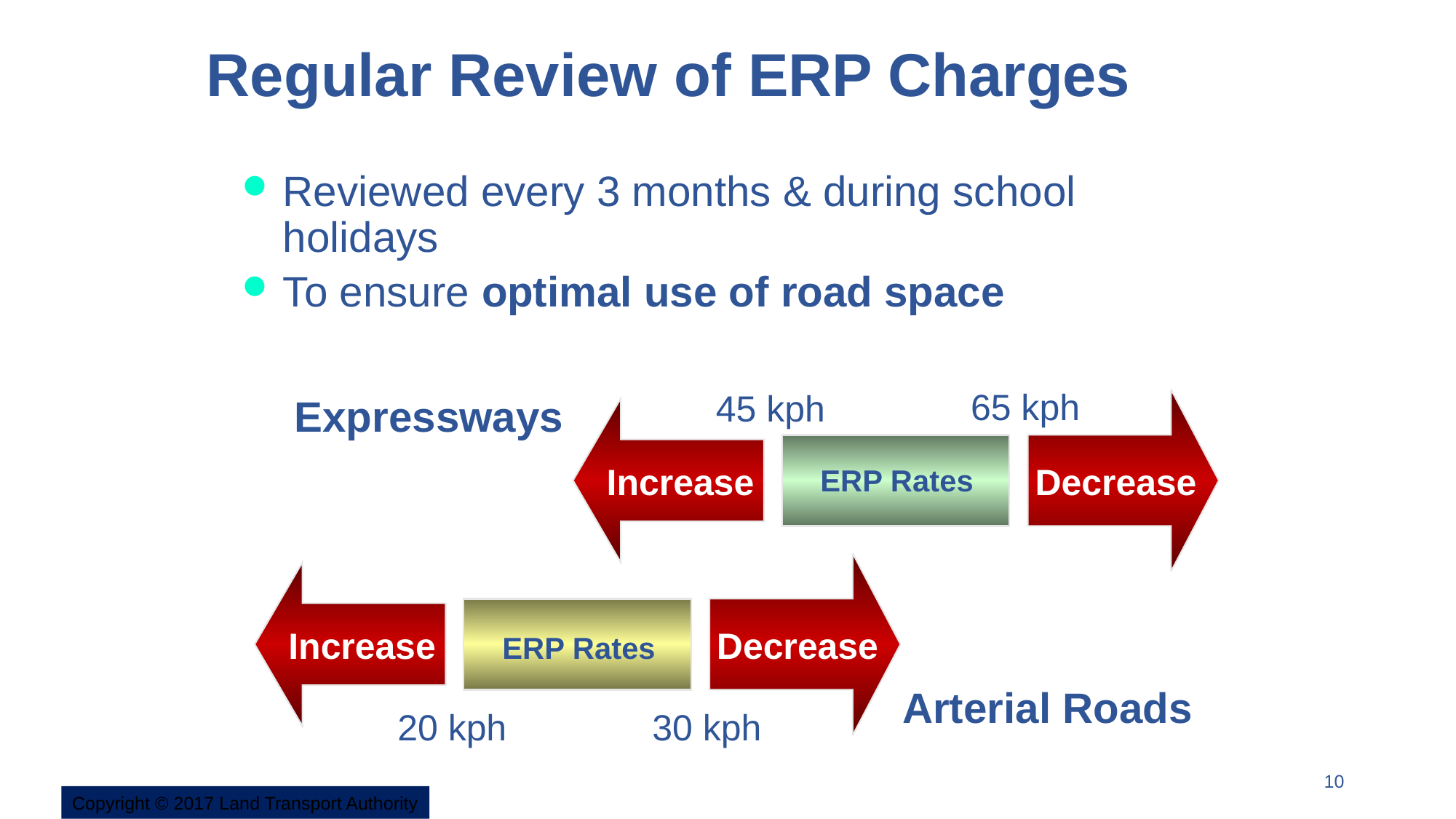

Regular Review of ERP Charges
Reviewed every 3 months & during school holidays
To ensure optimal use of road space

65 kph
45 kph
Expressways
 Decrease
Increase

ERP Rates
 Decrease
Increase

ERP Rates
Arterial Roads
20 kph
30 kph
10